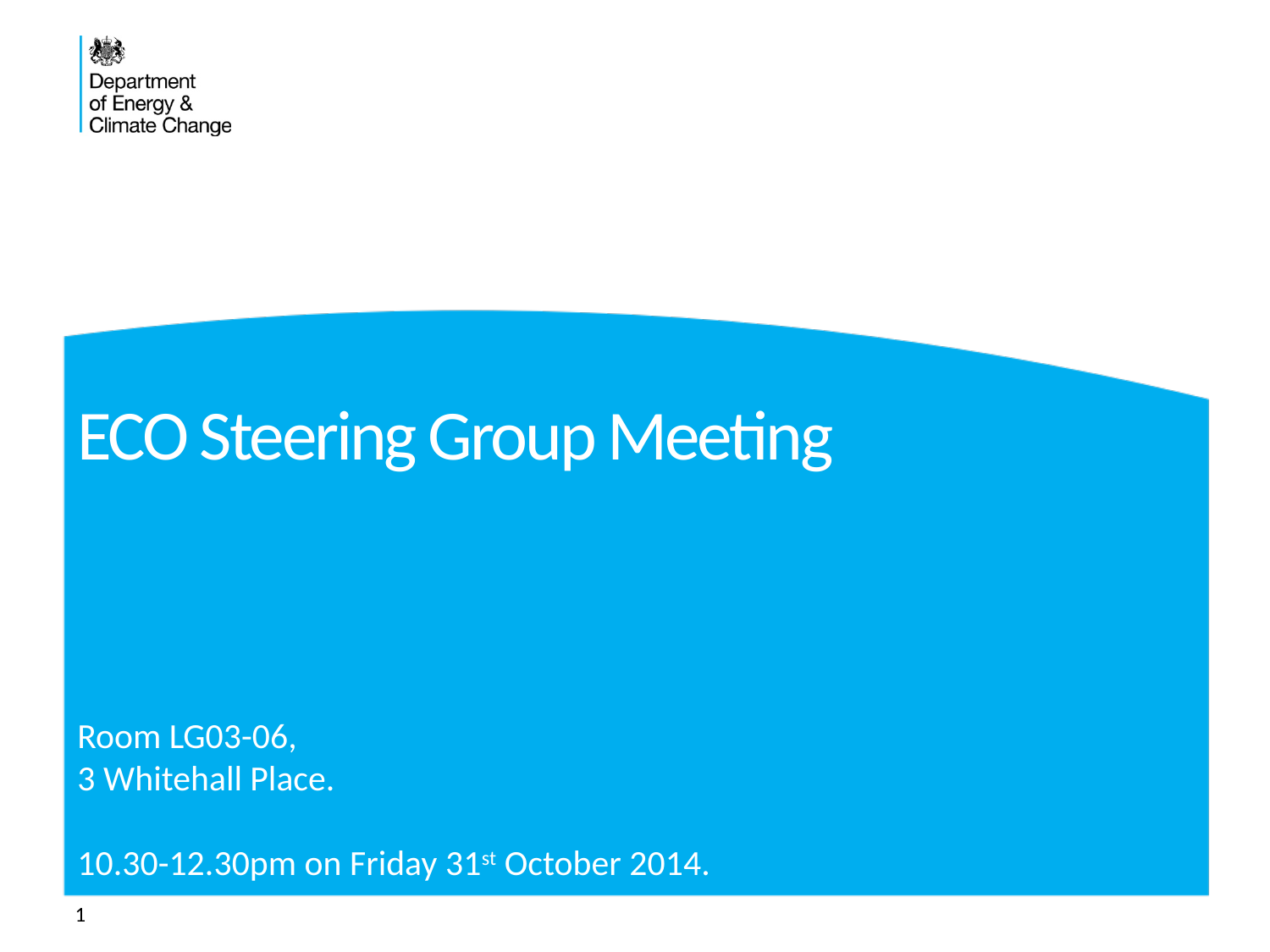

# ECO Steering Group Meeting
Room LG03-06,
3 Whitehall Place.

10.30-12.30pm on Friday 31st October 2014.
1